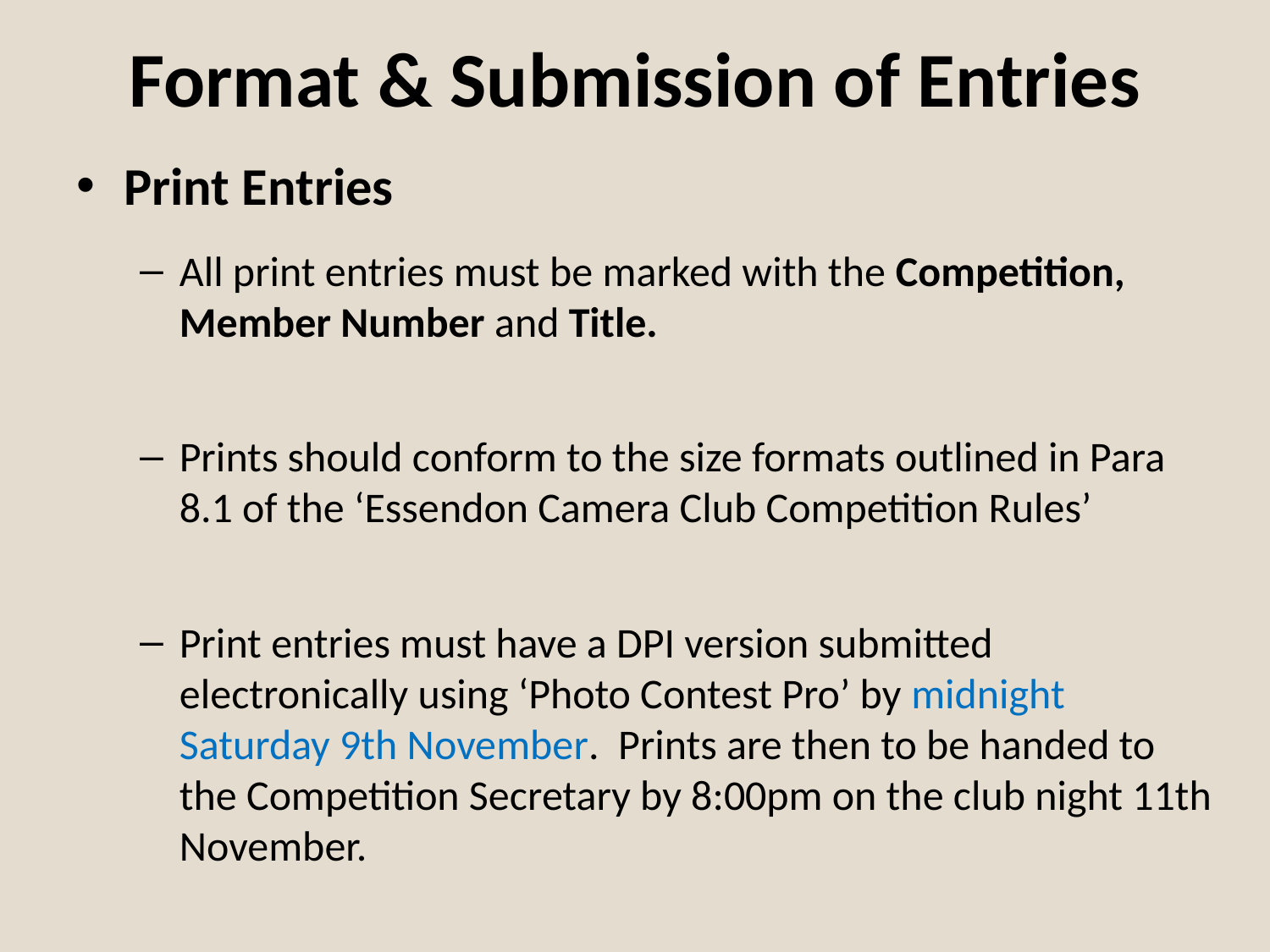

# Format & Submission of Entries
Print Entries

All print entries must be marked with the Competition, Member Number and Title.

Prints should conform to the size formats outlined in Para 8.1 of the ‘Essendon Camera Club Competition Rules’

Print entries must have a DPI version submitted electronically using ‘Photo Contest Pro’ by midnight Saturday 9th November.  Prints are then to be handed to the Competition Secretary by 8:00pm on the club night 11th November.